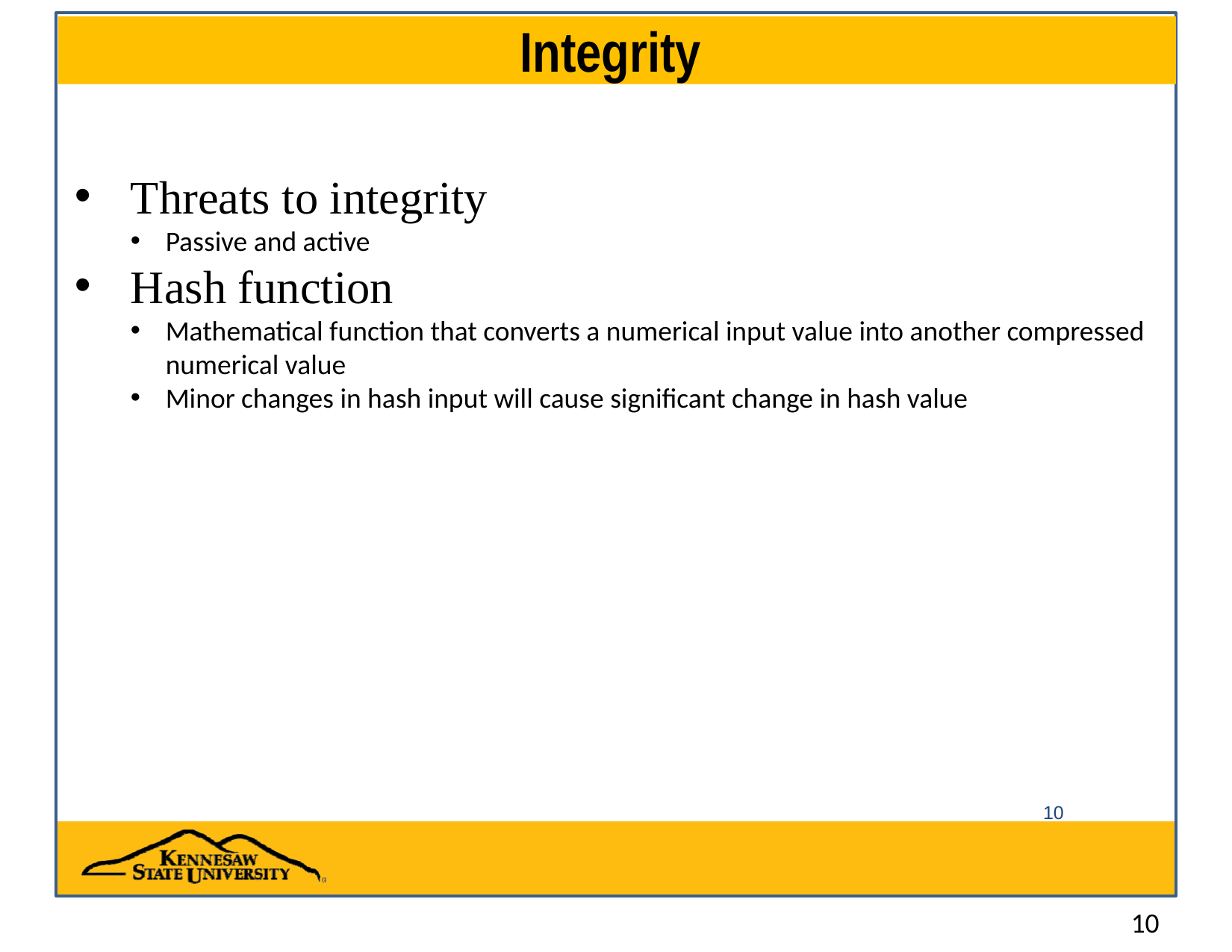

# Integrity
Threats to integrity
Passive and active
Hash function
Mathematical function that converts a numerical input value into another compressed numerical value
Minor changes in hash input will cause significant change in hash value
10